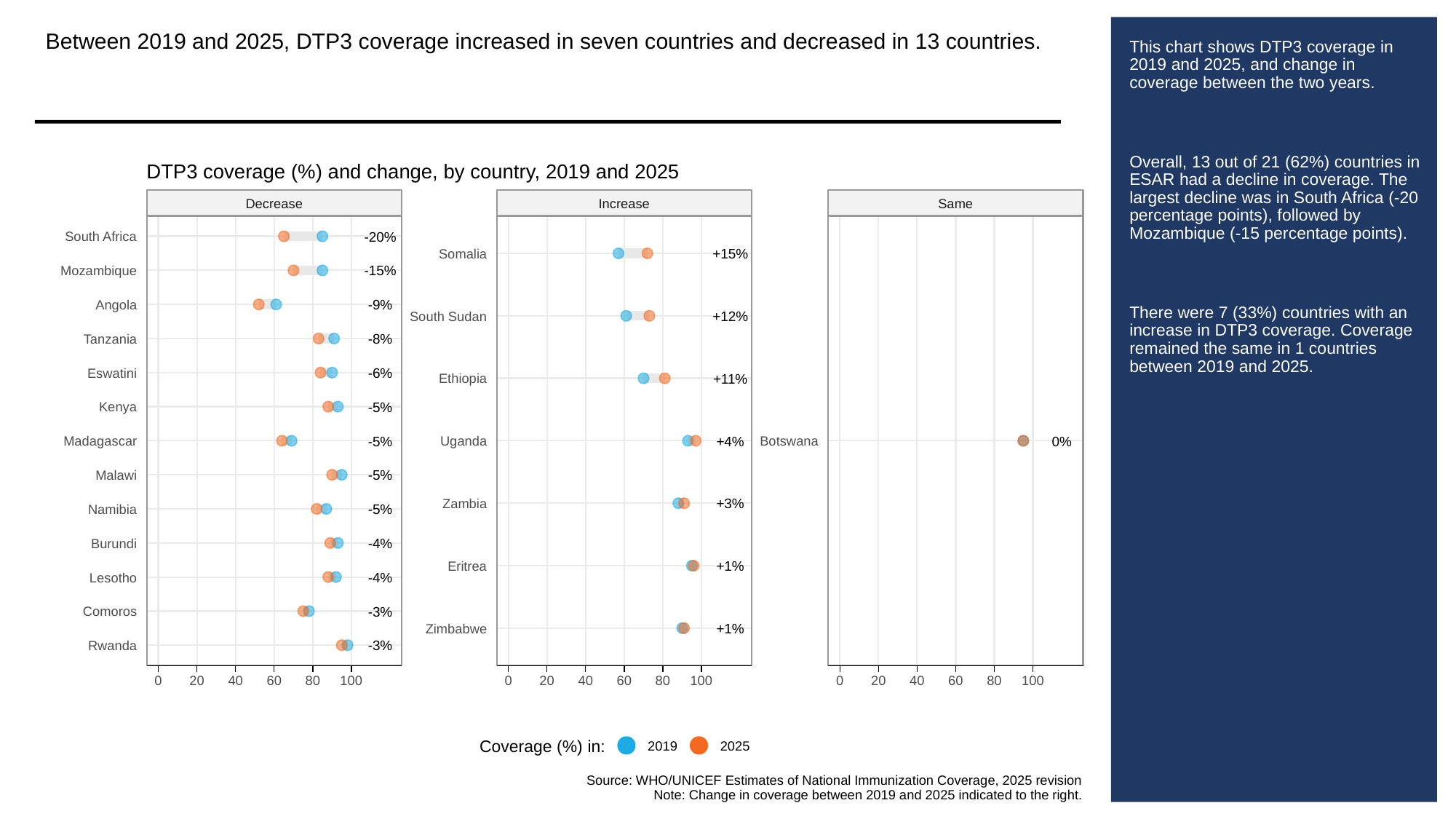

Between 2019 and 2025, DTP3 coverage increased in seven countries and decreased in 13 countries.
# This chart shows DTP3 coverage in 2019 and 2025, and change in coverage between the two years.

Overall, 13 out of 21 (62%) countries in ESAR had a decline in coverage. The largest decline was in South Africa (-20 percentage points), followed by Mozambique (-15 percentage points).

There were 7 (33%) countries with an increase in DTP3 coverage. Coverage remained the same in 1 countries between 2019 and 2025.

DTP3 coverage (%) and change, by country, 2019 and 2025

Decrease
Increase
Same

-20%
South Africa

+15%
Somalia

-15%
Mozambique

-9%
Angola

+12%
South Sudan

-8%
Tanzania

-6%
Eswatini

+11%
Ethiopia

-5%
Kenya

-5%
+4%
0%
Madagascar
Uganda
Botswana

-5%
Malawi

+3%
Zambia

-5%
Namibia

-4%
Burundi

+1%
Eritrea

-4%
Lesotho

-3%
Comoros

+1%
Zimbabwe

-3%
Rwanda

0
20
40
60
80
100
0
20
40
60
80
100
0
20
40
60
80
100

Coverage (%) in:
2019
2025
Source: WHO/UNICEF Estimates of National Immunization Coverage, 2025 revision
Note: Change in coverage between 2019 and 2025 indicated to the right.